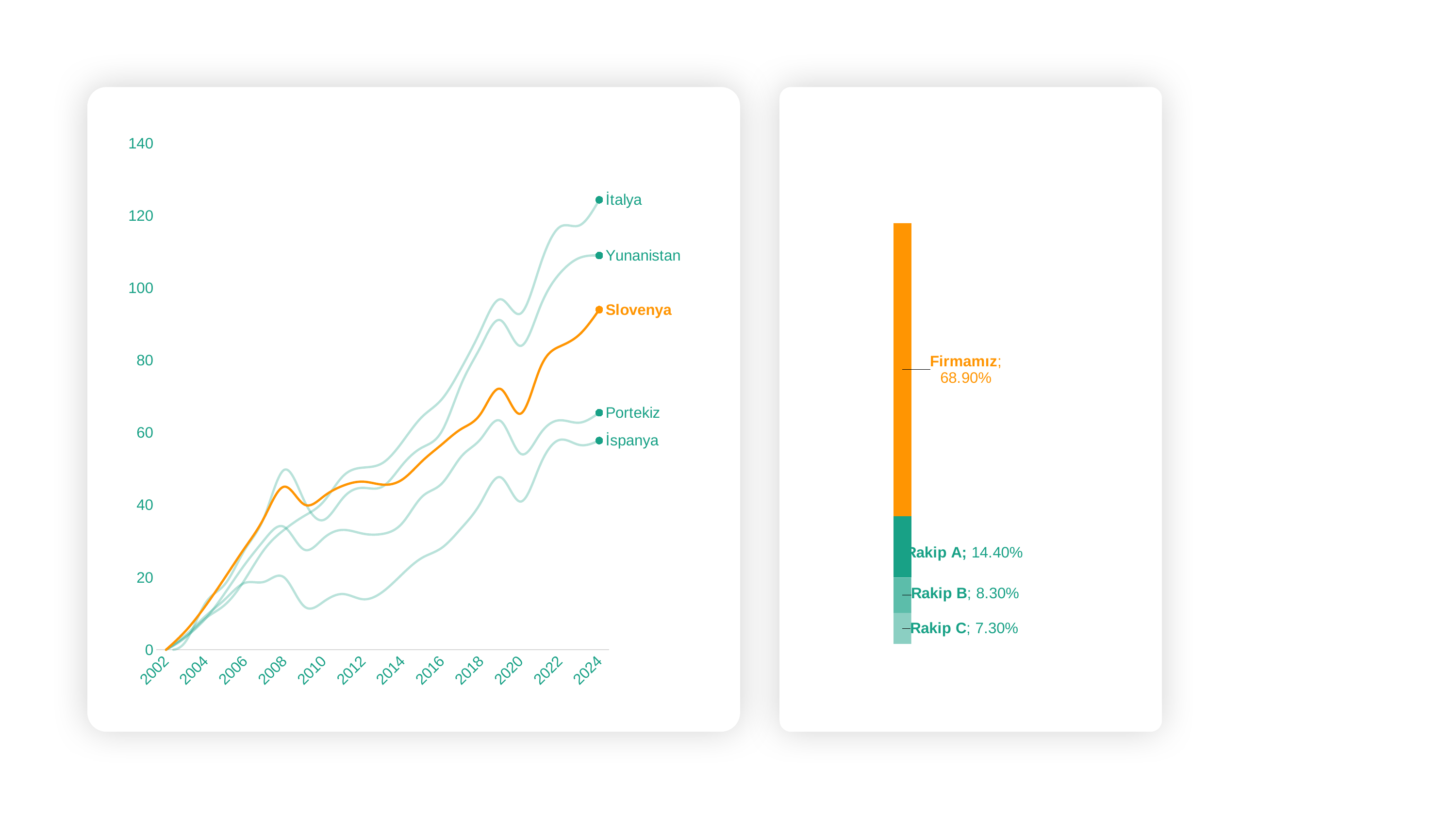

### Chart

| Category | Portekiz | İspanya | İtalya | Yunanistan | Slovenya |
|---|---|---|---|---|---|
| 2002 | 0.0 | 0.0 | 0.0 | 0.0 | 0.0 |
| 2003 | 3.5799999999999983 | 4.069999999999993 | 3.5 | 2.3100000000000023 | 5.239999999999995 |
| 2004 | 8.569999999999993 | 9.280000000000001 | 8.659999999999997 | 12.879999999999995 | 12.090000000000003 |
| 2005 | 15.739999999999995 | 13.980000000000004 | 12.469999999999999 | 18.17 | 20.0 |
| 2006 | 23.569999999999993 | 18.47 | 19.36 | 27.650000000000006 | 28.159999999999997 |
| 2007 | 30.44999999999999 | 18.799999999999997 | 27.790000000000006 | 36.84 | 36.69 |
| 2008 | 33.96000000000001 | 19.989999999999995 | 33.16 | 49.72 | 45.06999999999999 |
| 2009 | 27.72 | 12.079999999999998 | 36.93000000000001 | 41.400000000000006 | 40.21000000000001 |
| 2010 | 30.830000000000013 | 13.280000000000001 | 40.94999999999999 | 35.870000000000005 | 42.370000000000005 |
| 2011 | 33.129999999999995 | 15.400000000000006 | 48.05000000000001 | 42.03 | 45.360000000000014 |
| 2012 | 32.09 | 13.959999999999994 | 50.34 | 44.75 | 46.46000000000001 |
| 2013 | 32.03 | 16.010000000000005 | 51.629999999999995 | 45.110000000000014 | 45.639999999999986 |
| 2014 | 35.00999999999999 | 20.92 | 57.44999999999999 | 51.099999999999994 | 47.05000000000001 |
| 2015 | 42.28999999999999 | 25.400000000000006 | 64.35 | 55.879999999999995 | 52.09 |
| 2016 | 45.900000000000006 | 28.159999999999997 | 69.19999999999999 | 60.33000000000001 | 56.72 |
| 2017 | 53.44 | 33.639999999999986 | 77.9 | 73.49000000000001 | 61.03999999999999 |
| 2018 | 58.379999999999995 | 40.80000000000001 | 88.47999999999999 | 83.94999999999999 | 65.37 |
| 2019 | 63.18000000000001 | 47.650000000000006 | 96.86000000000001 | 91.03 | 72.05000000000001 |
| 2020 | 54.19999999999999 | 40.94999999999999 | 92.88999999999999 | 83.97 | 65.22999999999999 |
| 2021 | 59.68000000000001 | 51.099999999999994 | 106.25999999999999 | 94.78 | 77.85 |
| 2022 | 63.41999999999999 | 58.02000000000001 | 116.85 | 104.02000000000001 | 83.83000000000001 |
| 2023 | 62.75999999999999 | 56.599999999999994 | 117.28999999999999 | 108.30000000000001 | 87.13999999999999 |
| 2024 | 65.52000000000001 | 57.81 | 124.34 | 108.96000000000001 | 93.99000000000001 |

### Chart

| Category | Rakip C | Rakip B | Rakip A | Firmamız |
|---|---|---|---|---|
| Distribution of Investment | 0.073 | 0.083 | 0.144 | 0.689 |